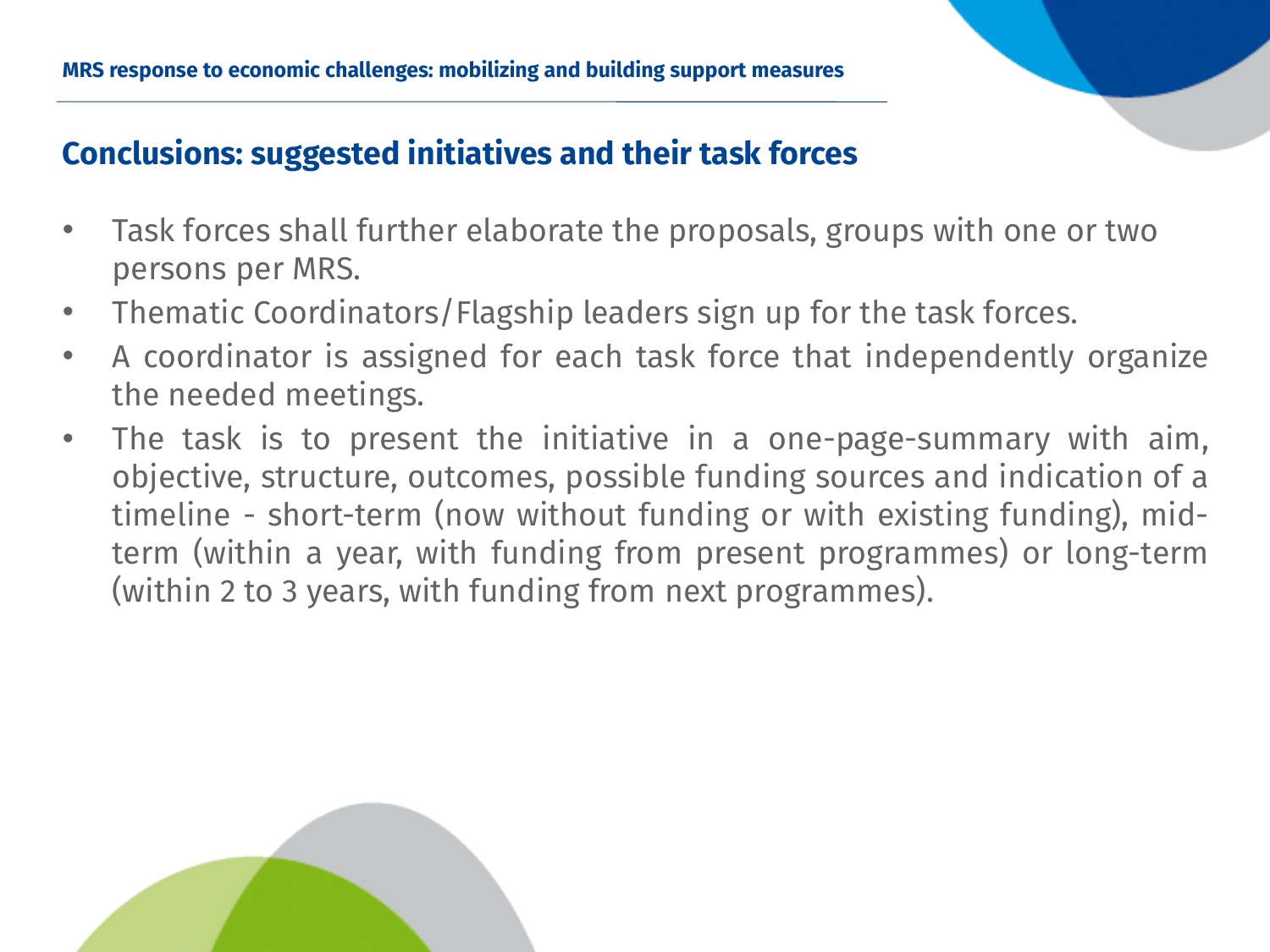

MRS response to economic challenges: mobilizing and building support measures
Conclusions: suggested initiatives and their task forces
Task forces shall further elaborate the proposals, groups with one or two persons per MRS.
Thematic Coordinators/Flagship leaders sign up for the task forces.
A coordinator is assigned for each task force that independently organize the needed meetings.
The task is to present the initiative in a one-page-summary with aim, objective, structure, outcomes, possible funding sources and indication of a timeline - short-term (now without funding or with existing funding), mid-term (within a year, with funding from present programmes) or long-term (within 2 to 3 years, with funding from next programmes).